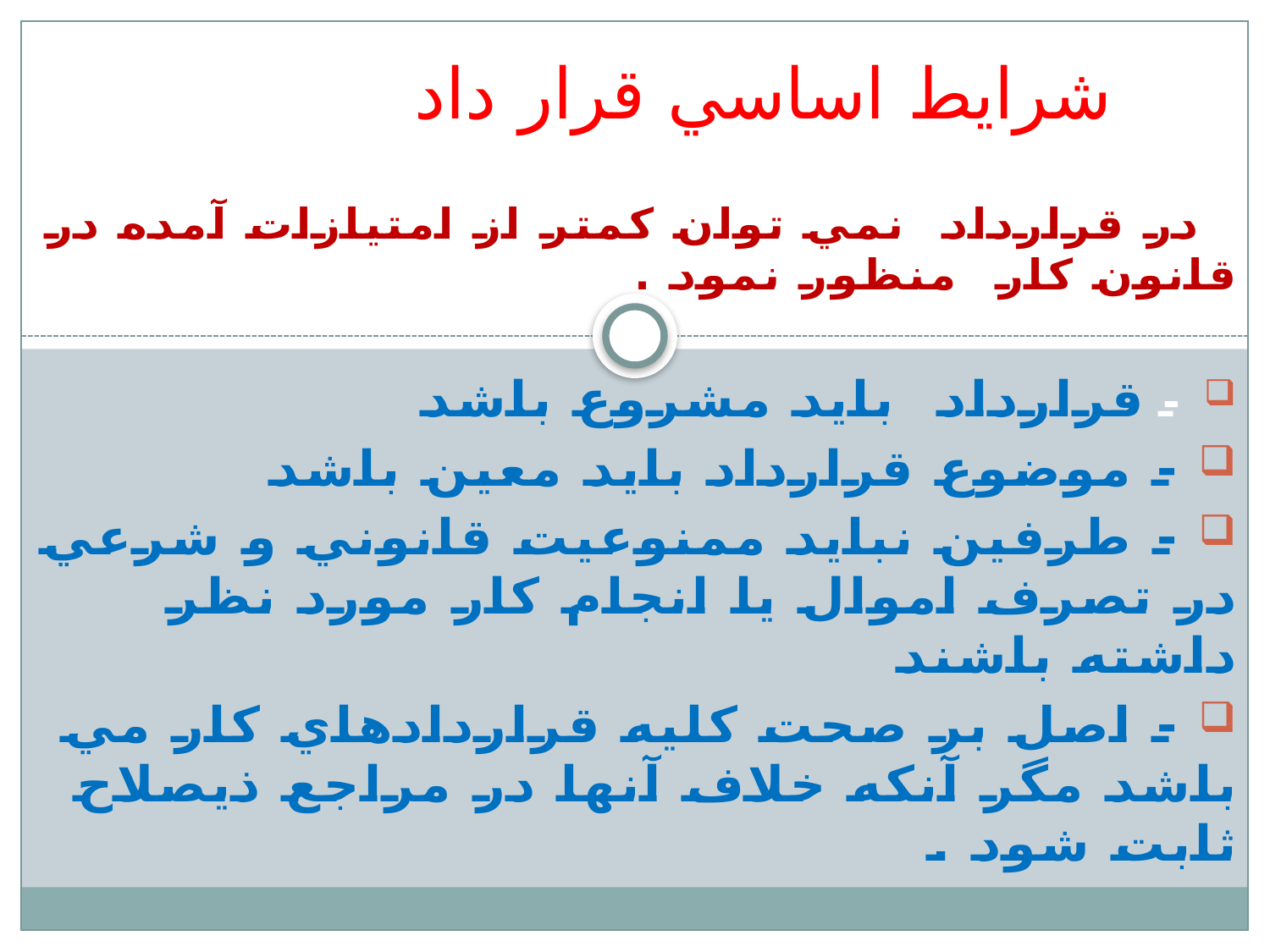

شرايط اساسي قرار داد
  در قرارداد  نمي توان كمتر از امتيازات آمده در قانون كار  منظور نمود .

 - قرارداد  بايد مشروع باشد
 - موضوع قرارداد بايد معين باشد
 - طرفين نبايد ممنوعيت قانوني و شرعي در تصرف اموال يا انجام كار مورد نظر داشته باشند
 - اصل بر صحت كليه قراردادهاي كار مي باشد مگر آنكه خلاف آنها در مراجع ذيصلاح  ثابت شود .